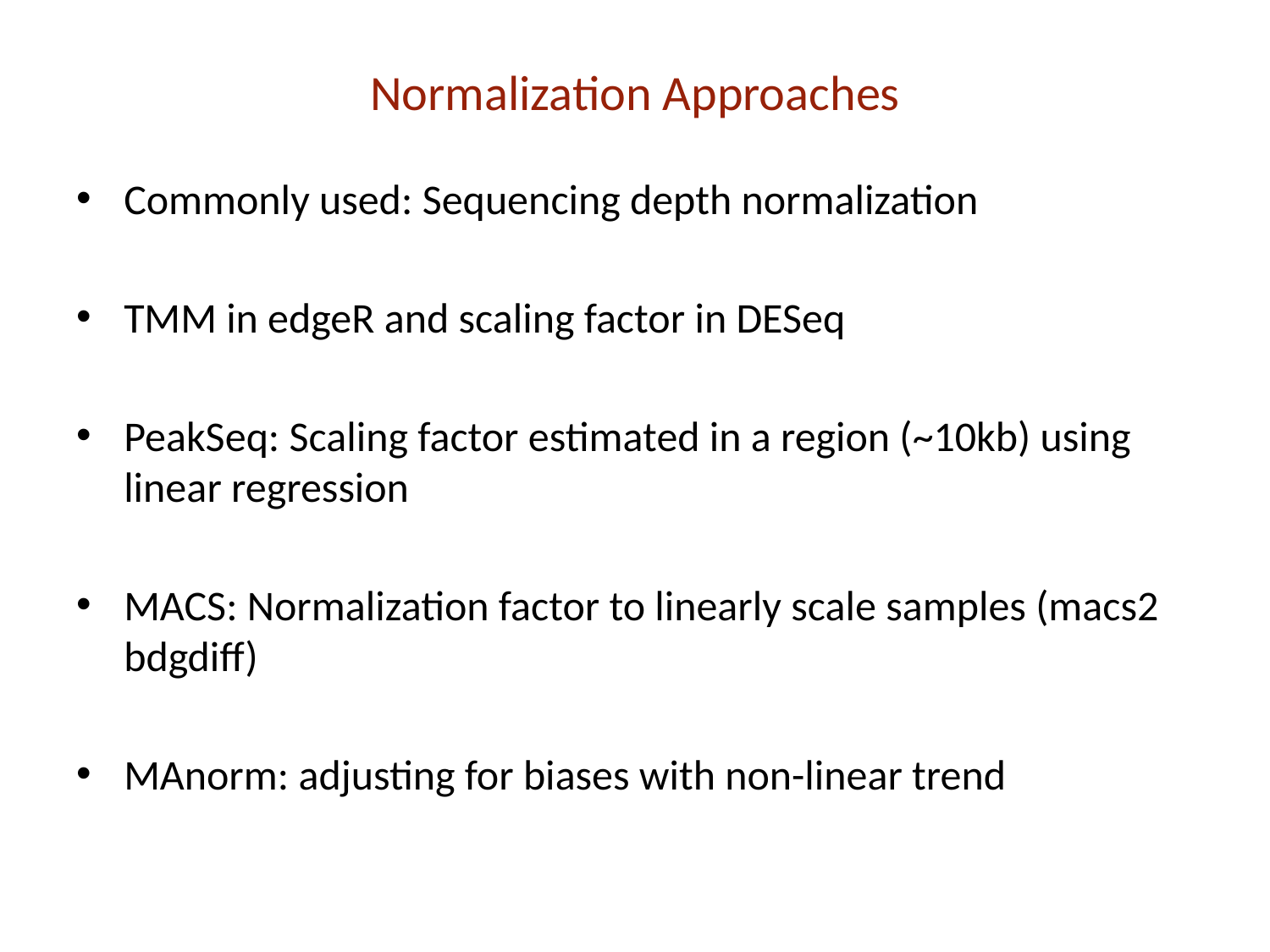

# Normalization Approaches
Commonly used: Sequencing depth normalization

TMM in edgeR and scaling factor in DESeq

PeakSeq: Scaling factor estimated in a region (~10kb) using linear regression

MACS: Normalization factor to linearly scale samples (macs2 bdgdiff)

MAnorm: adjusting for biases with non-linear trend